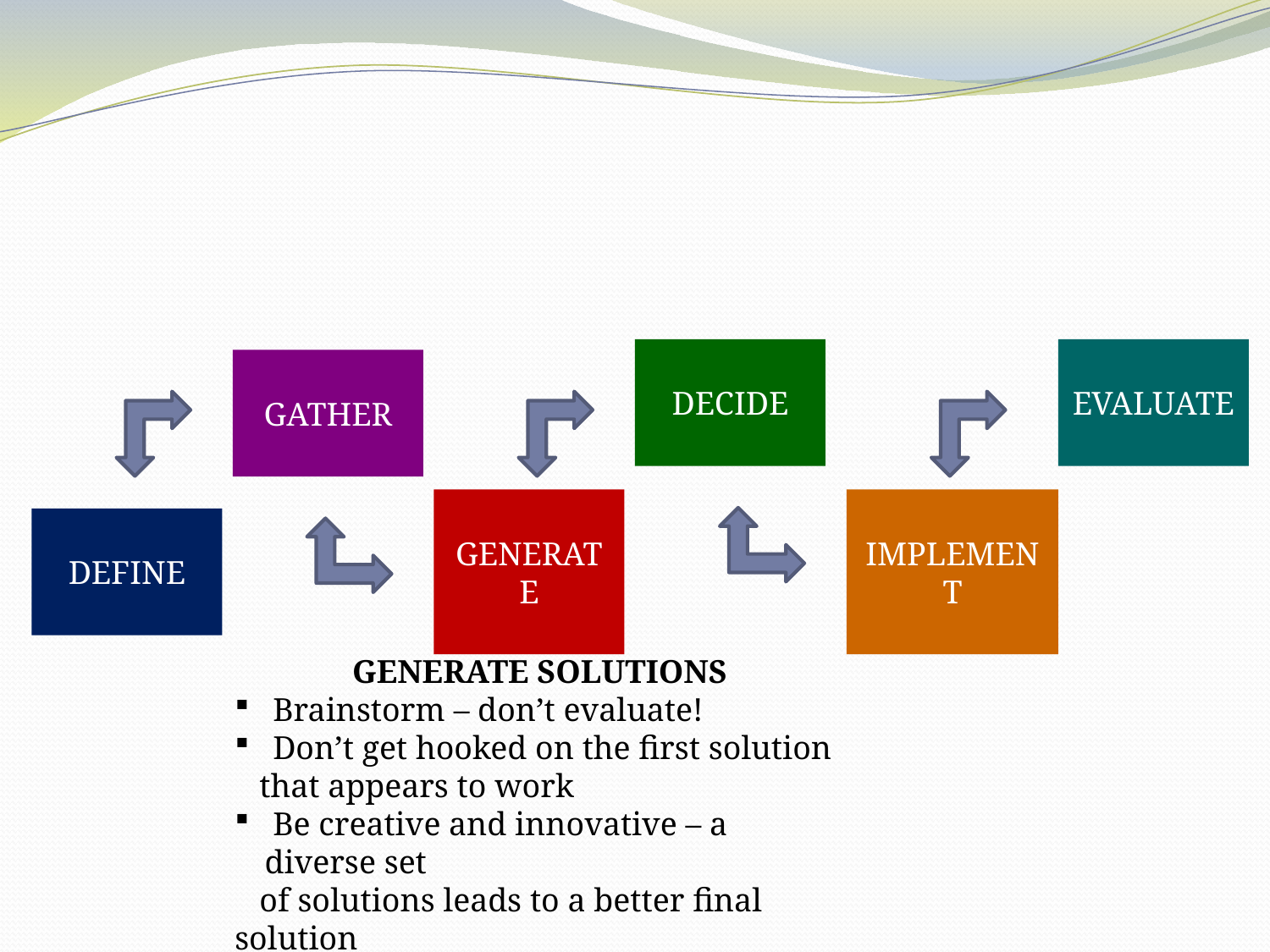

DECIDE

EVALUATE

GATHER

DEFINE

GENERATE

IMPLEMENT

GENERATE SOLUTIONS
 Brainstorm – don’t evaluate!
 Don’t get hooked on the first solution
   that appears to work
 Be creative and innovative – a diverse set
   of solutions leads to a better final solution
 Don’t create artificial constraints